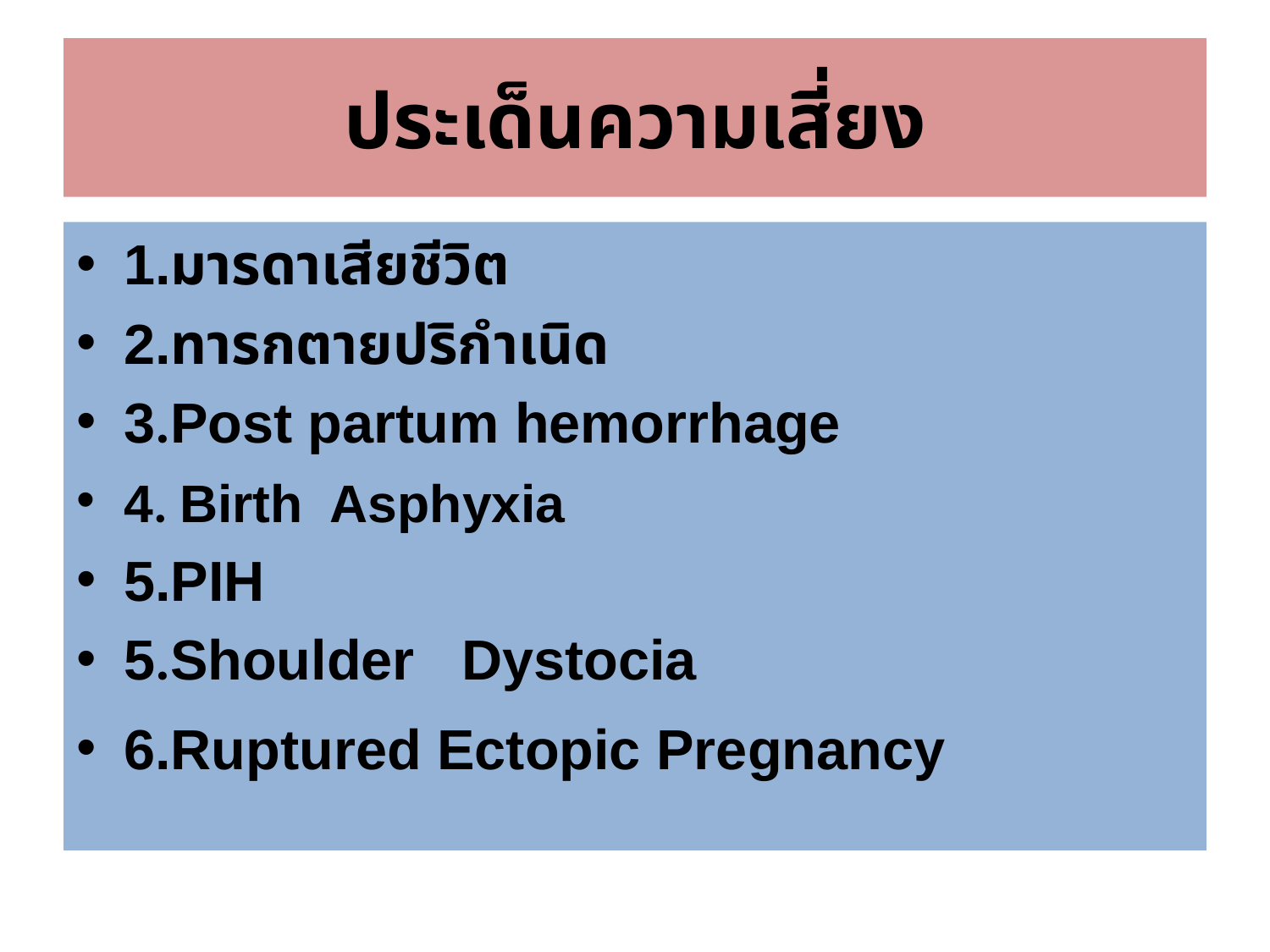

# ประเด็นความเสี่ยง
1.มารดาเสียชีวิต
2.ทารกตายปริกำเนิด
3.Post partum hemorrhage
4. Birth  Asphyxia
5.PIH
5.Shoulder   Dystocia
6.Ruptured Ectopic Pregnancy